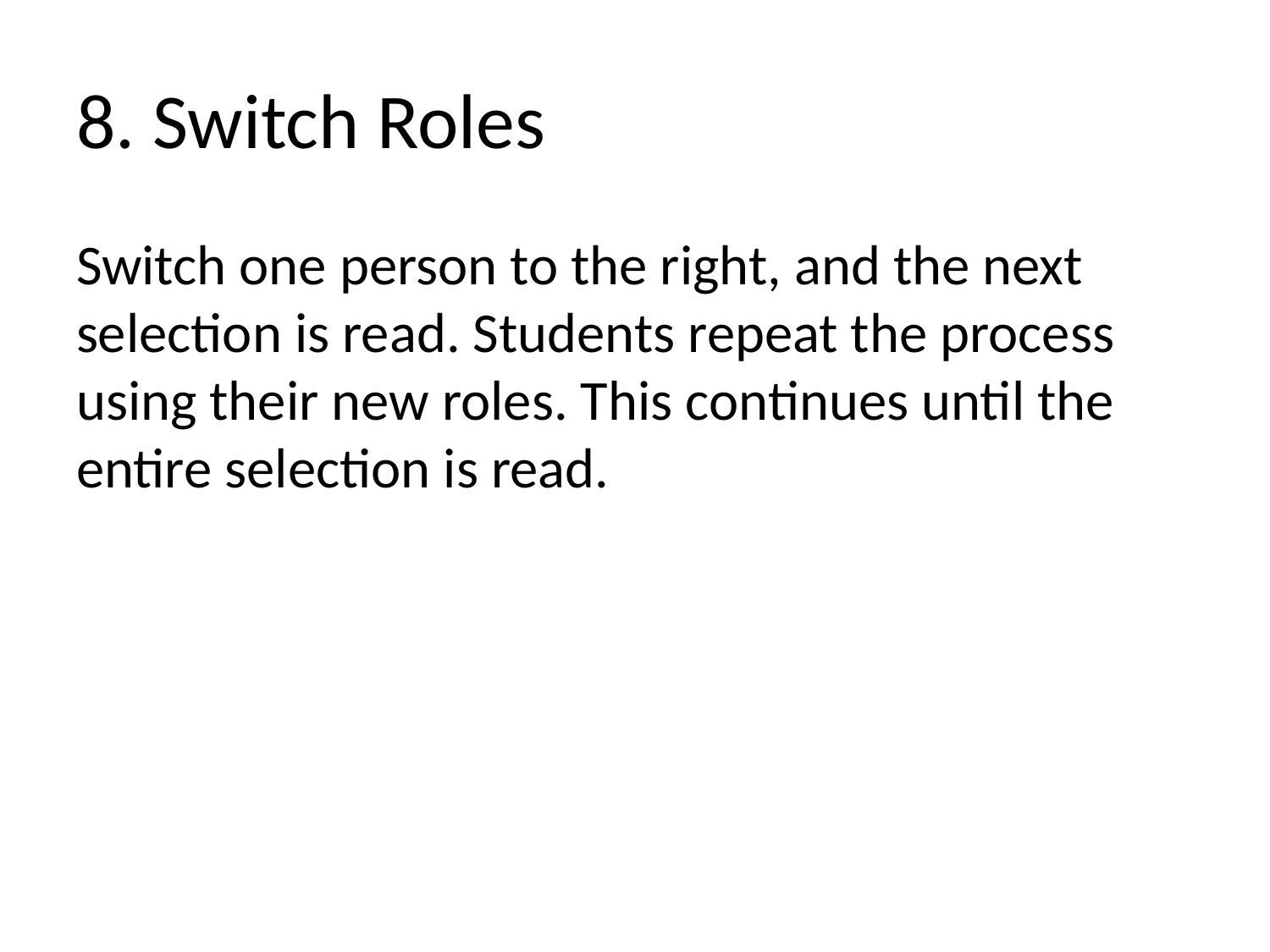

# 8. Switch Roles
Switch one person to the right, and the next selection is read. Students repeat the process using their new roles. This continues until the entire selection is read.